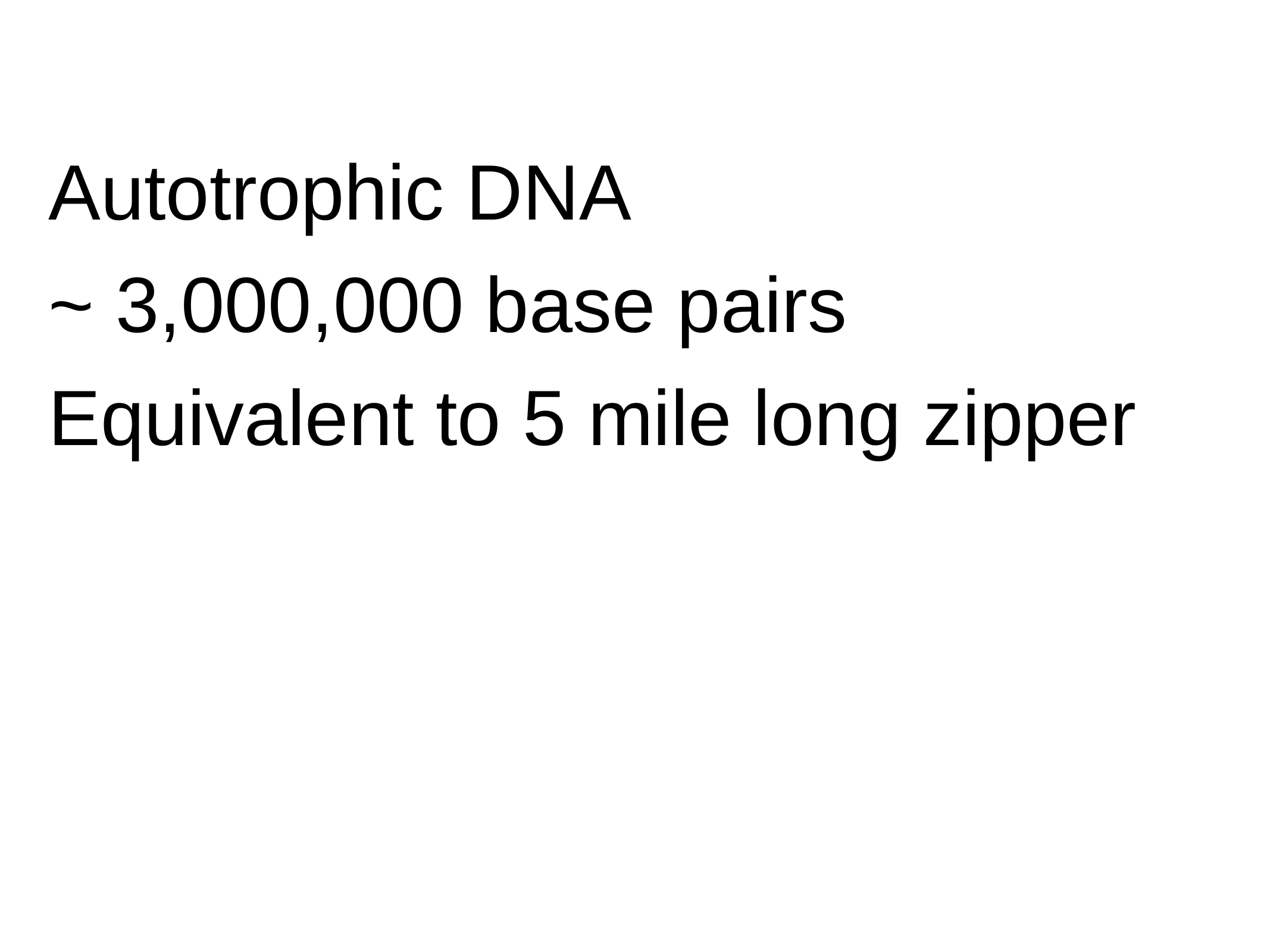

# Autotrophic DNA
~ 3,000,000 base pairs
Equivalent to 5 mile long zipper